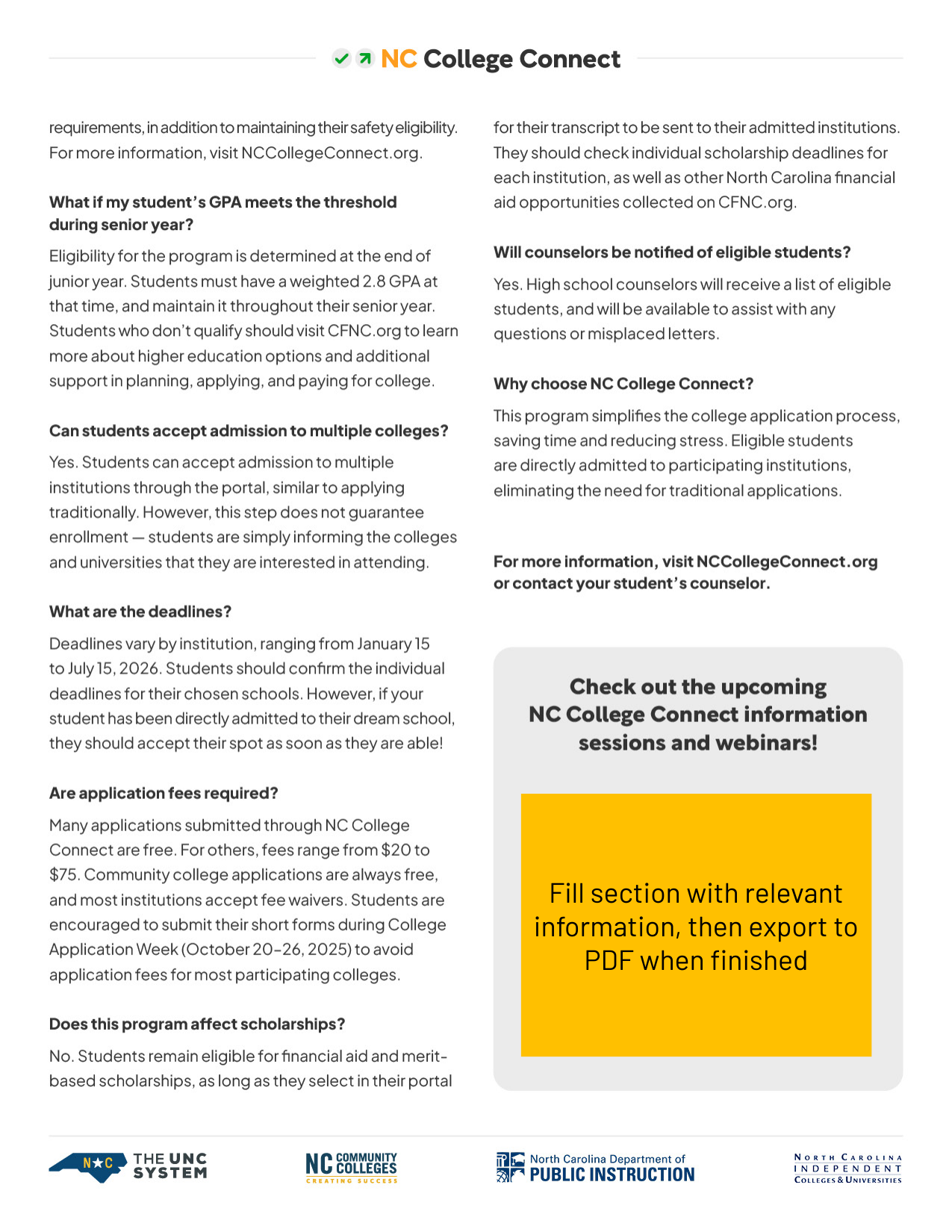

Fill section with relevant information, then export to PDF when finished